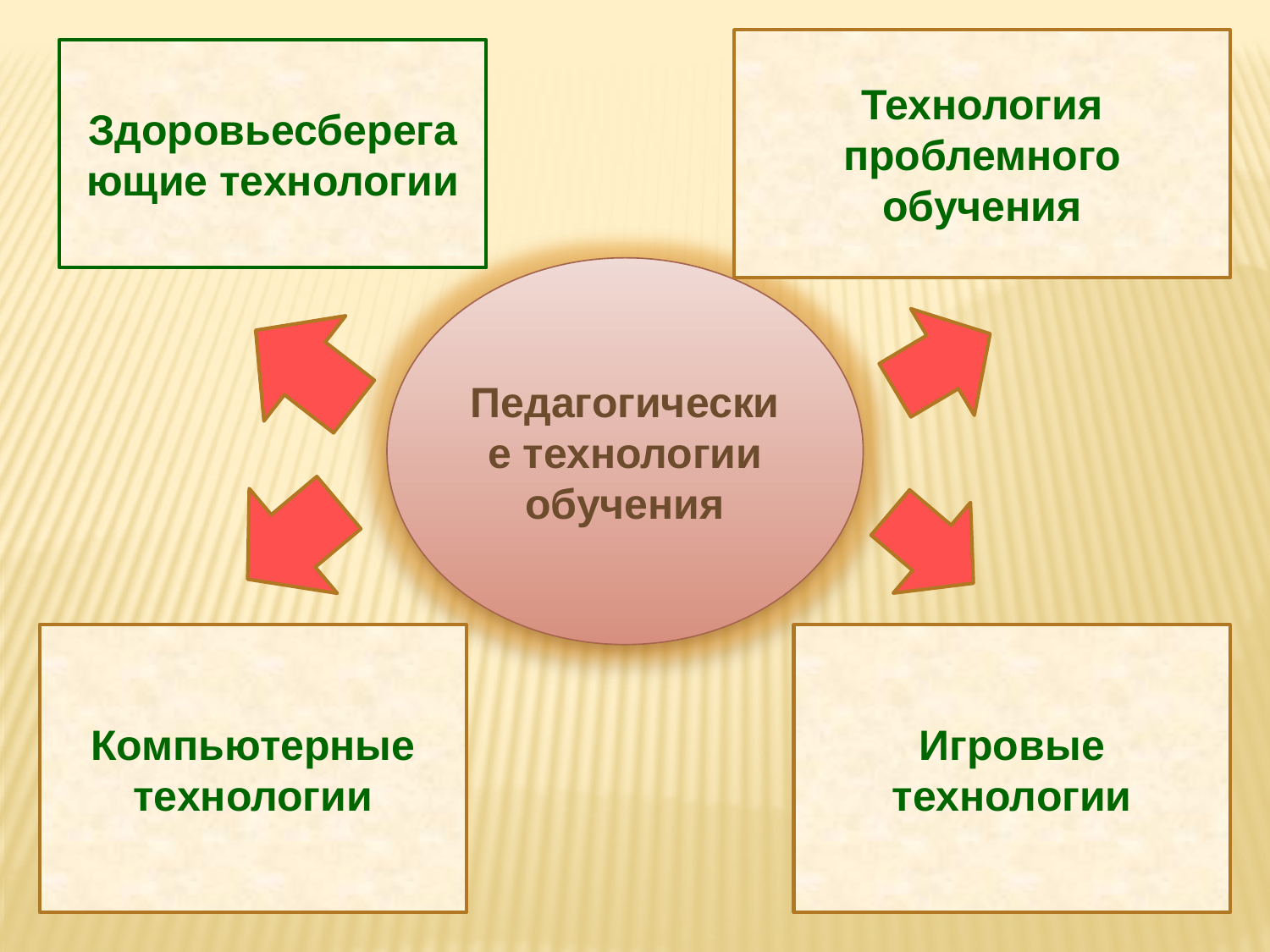

Технология проблемного обучения
Здоровьесберегающие технологии
Педагогические технологии обучения

Компьютерные технологии
Игровые технологии